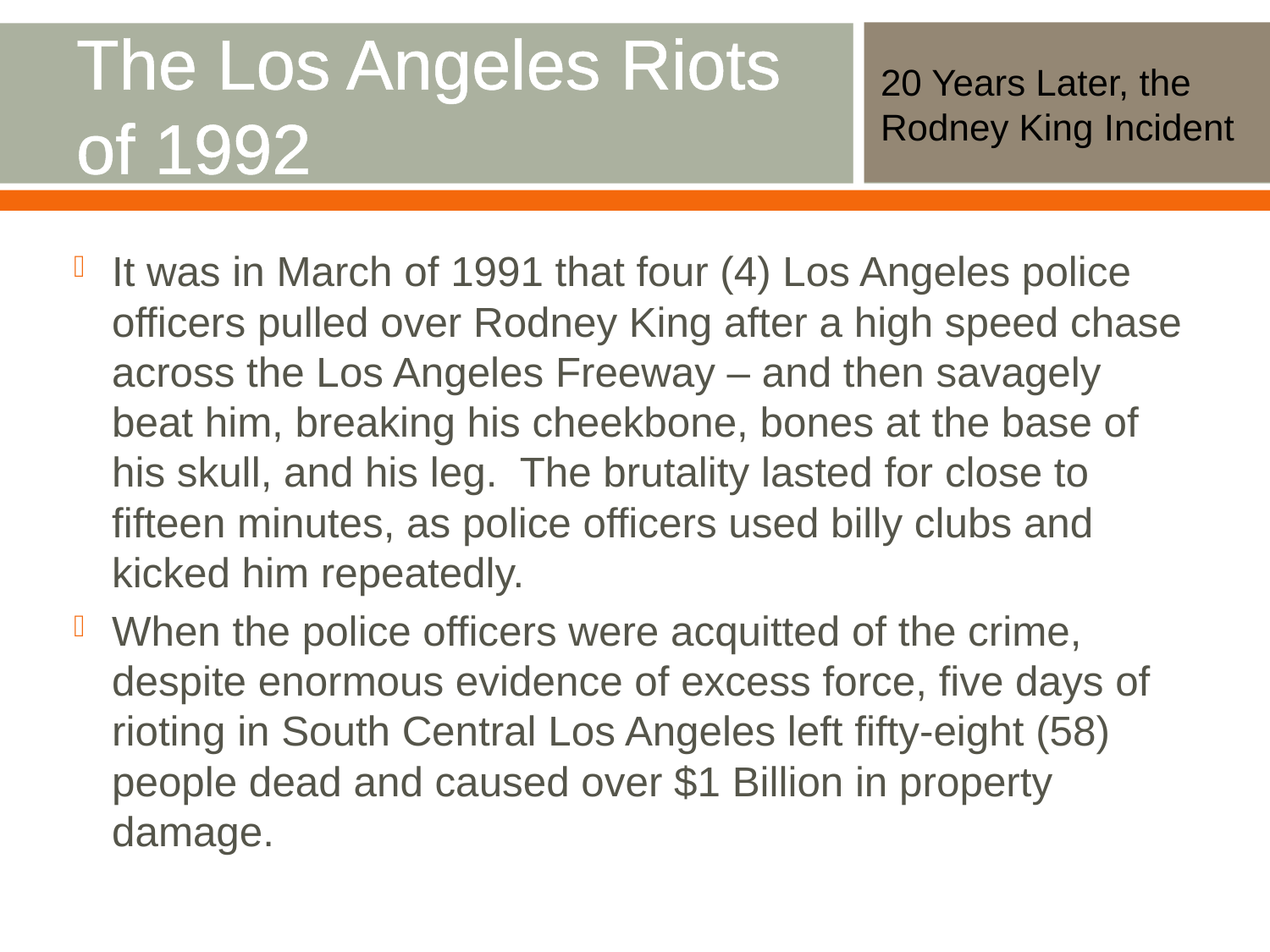

# The Los Angeles Riots of 1992
20 Years Later, the Rodney King Incident
It was in March of 1991 that four (4) Los Angeles police officers pulled over Rodney King after a high speed chase across the Los Angeles Freeway – and then savagely beat him, breaking his cheekbone, bones at the base of his skull, and his leg.  The brutality lasted for close to fifteen minutes, as police officers used billy clubs and kicked him repeatedly.
When the police officers were acquitted of the crime, despite enormous evidence of excess force, five days of rioting in South Central Los Angeles left fifty-eight (58) people dead and caused over $1 Billion in property damage.